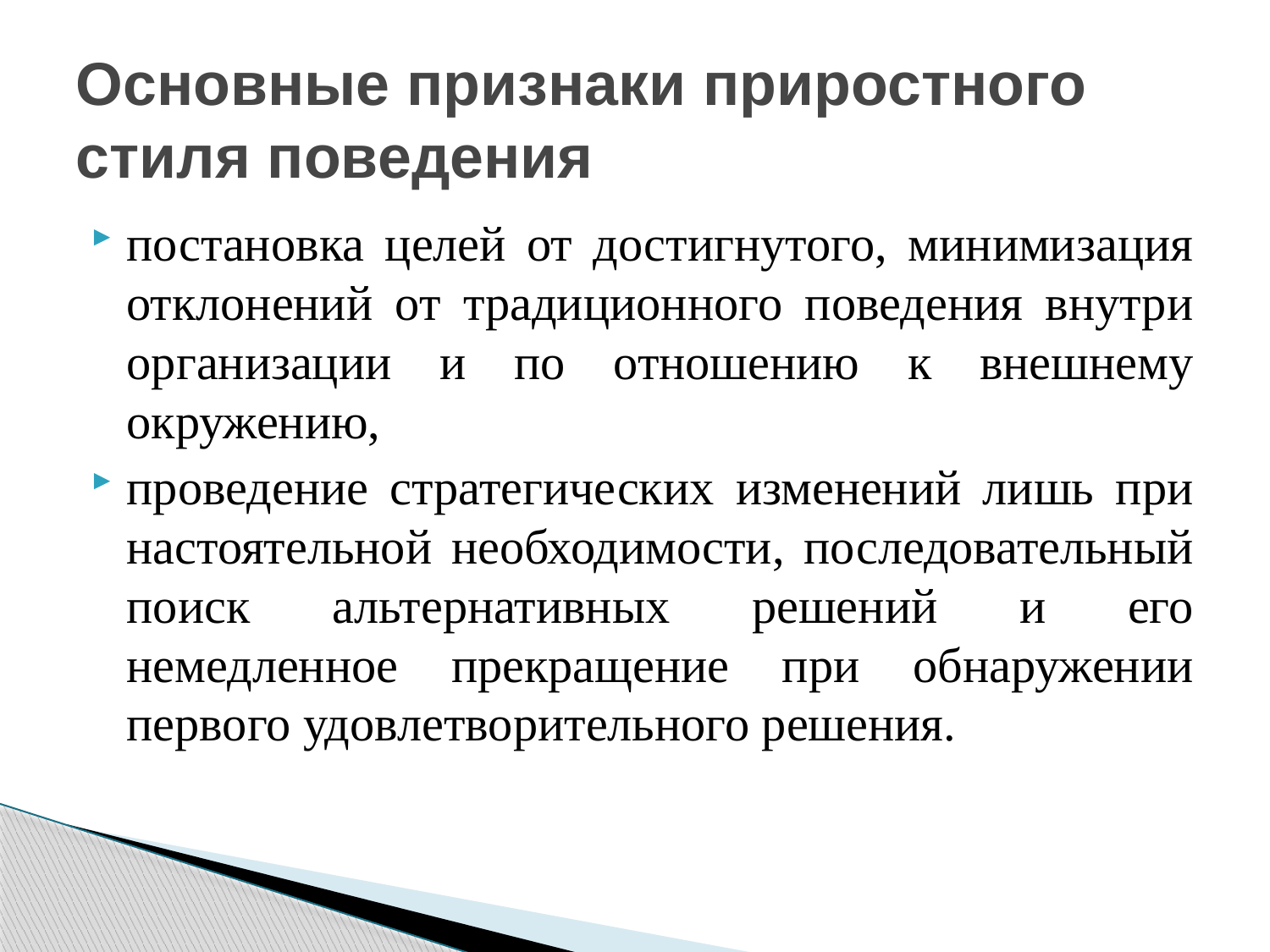

# Основные признаки приростного стиля поведения
постановка целей от достигнутого, минимизация отклонений от традиционного поведения внутри организации и по отношению к внешнему окружению,
проведение стратегических изменений лишь при настоятельной необходимости, последовательный поиск альтернативных решений и его немедленное прекращение при обнаружении первого удовлетворительного решения.